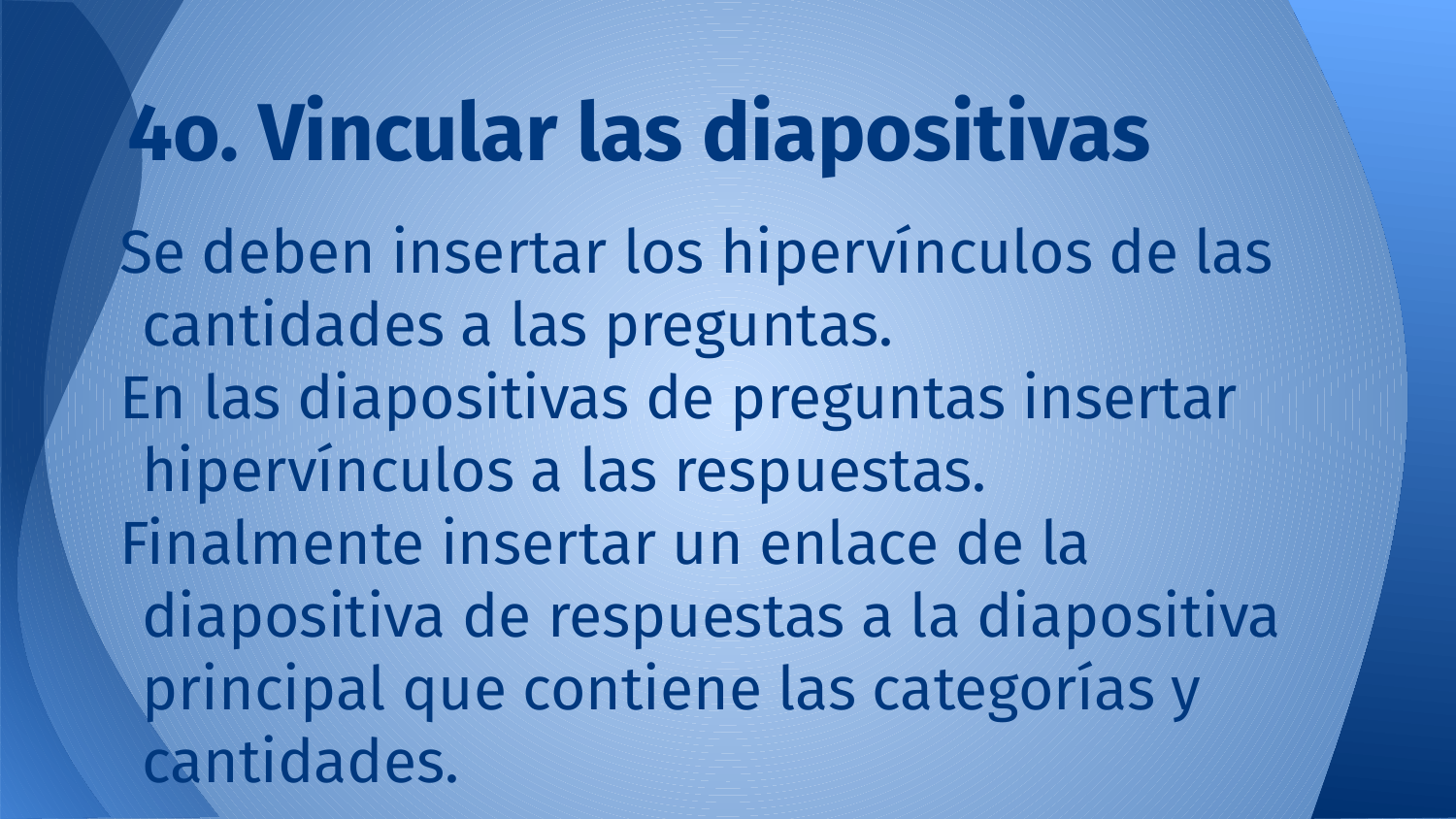

# 4o. Vincular las diapositivas
Se deben insertar los hipervínculos de las cantidades a las preguntas.
En las diapositivas de preguntas insertar hipervínculos a las respuestas.
Finalmente insertar un enlace de la diapositiva de respuestas a la diapositiva principal que contiene las categorías y cantidades.